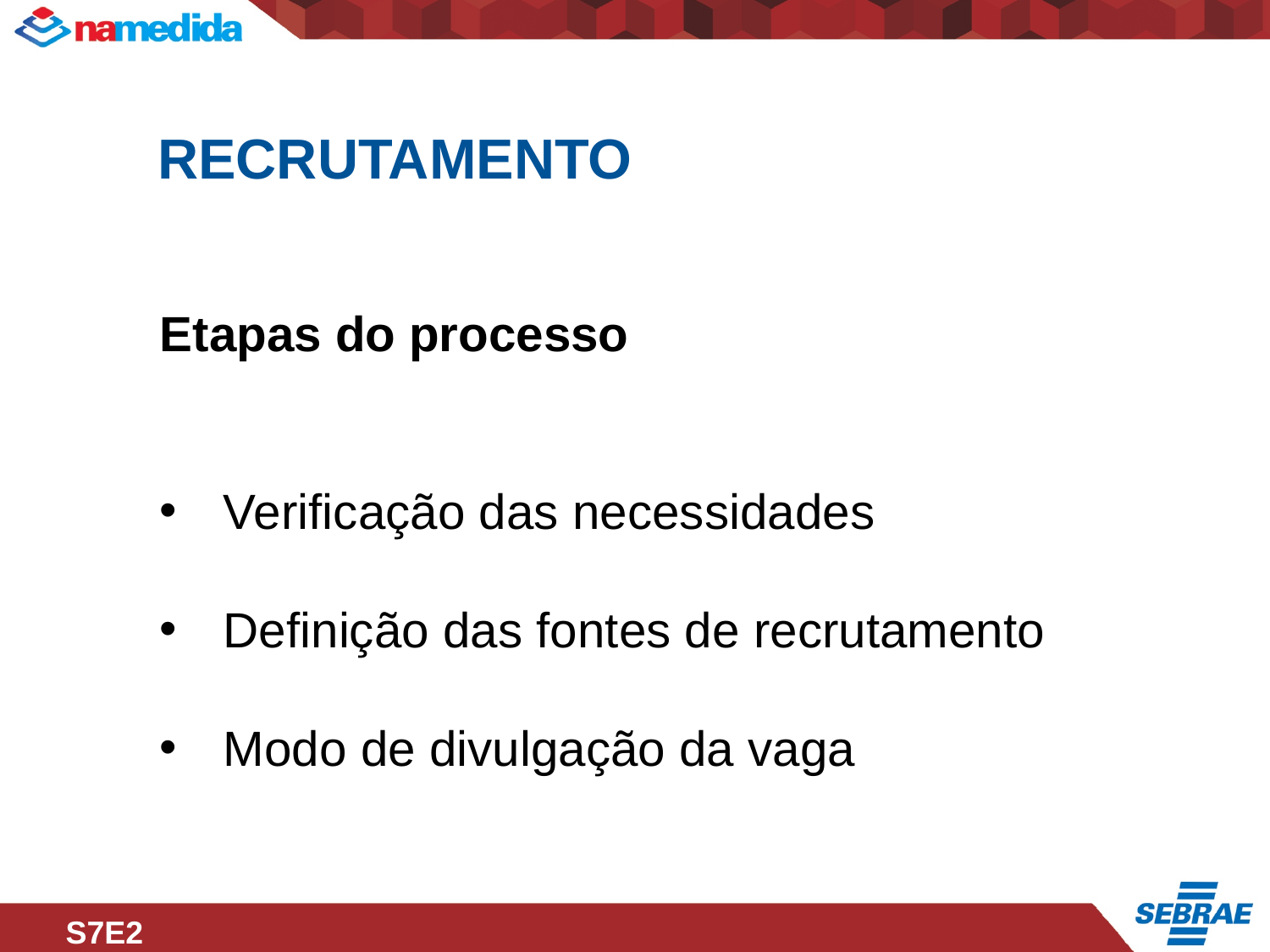

RECRUTAMENTO
Etapas do processo

Verificação das necessidades

Definição das fontes de recrutamento

Modo de divulgação da vaga
S7E2